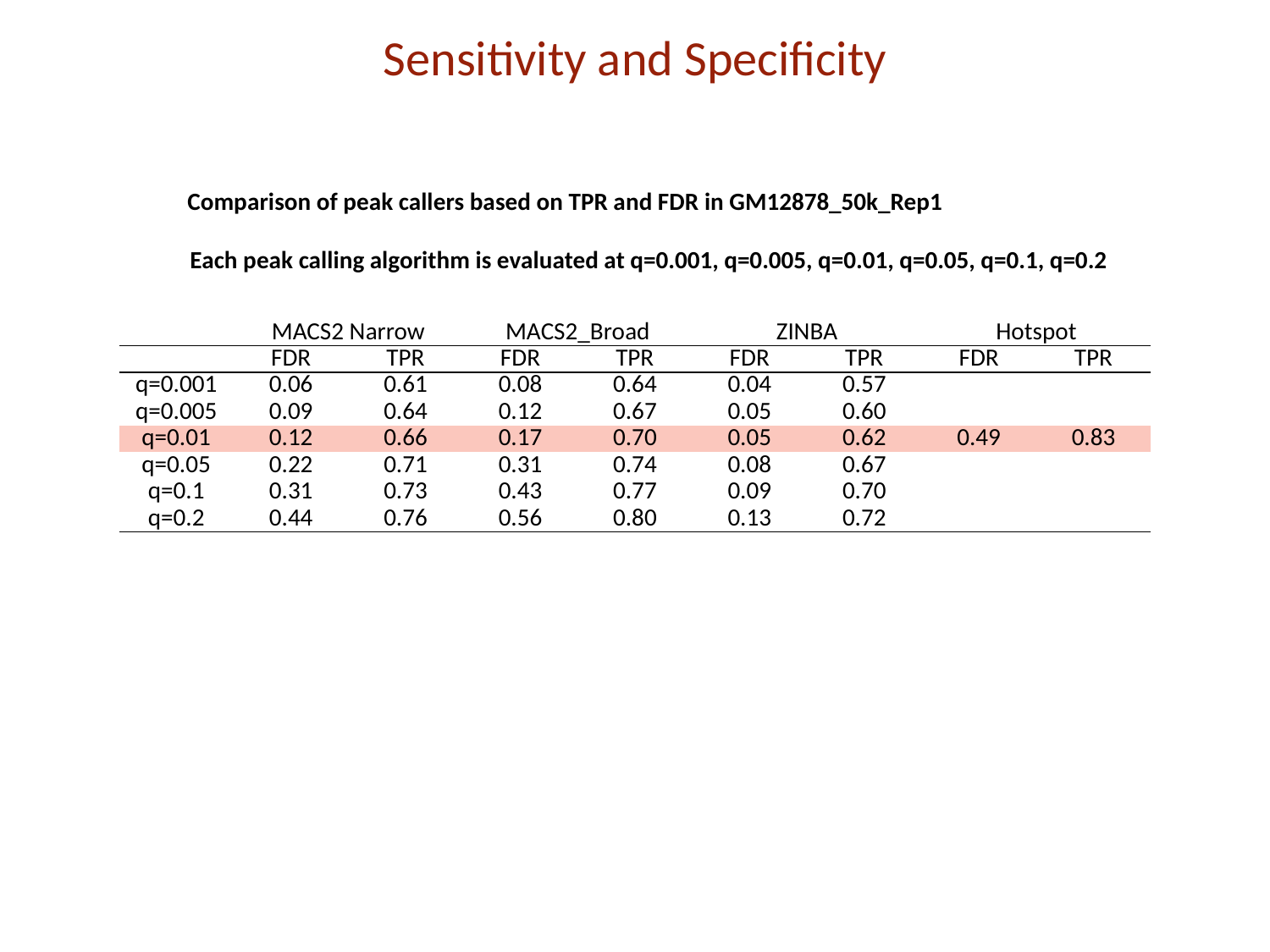

Sensitivity and Specificity
Comparison of peak callers based on TPR and FDR in GM12878_50k_Rep1
Each peak calling algorithm is evaluated at q=0.001, q=0.005, q=0.01, q=0.05, q=0.1, q=0.2
|  | MACS2 Narrow |  | MACS2\_Broad |  | ZINBA |  | Hotspot |  |
| --- | --- | --- | --- | --- | --- | --- | --- | --- |
|  | FDR | TPR | FDR | TPR | FDR | TPR | FDR | TPR |
| q=0.001 | 0.06 | 0.61 | 0.08 | 0.64 | 0.04 | 0.57 |  |  |
| q=0.005 | 0.09 | 0.64 | 0.12 | 0.67 | 0.05 | 0.60 |  |  |
| q=0.01 | 0.12 | 0.66 | 0.17 | 0.70 | 0.05 | 0.62 | 0.49 | 0.83 |
| q=0.05 | 0.22 | 0.71 | 0.31 | 0.74 | 0.08 | 0.67 |  |  |
| q=0.1 | 0.31 | 0.73 | 0.43 | 0.77 | 0.09 | 0.70 |  |  |
| q=0.2 | 0.44 | 0.76 | 0.56 | 0.80 | 0.13 | 0.72 |  |  |